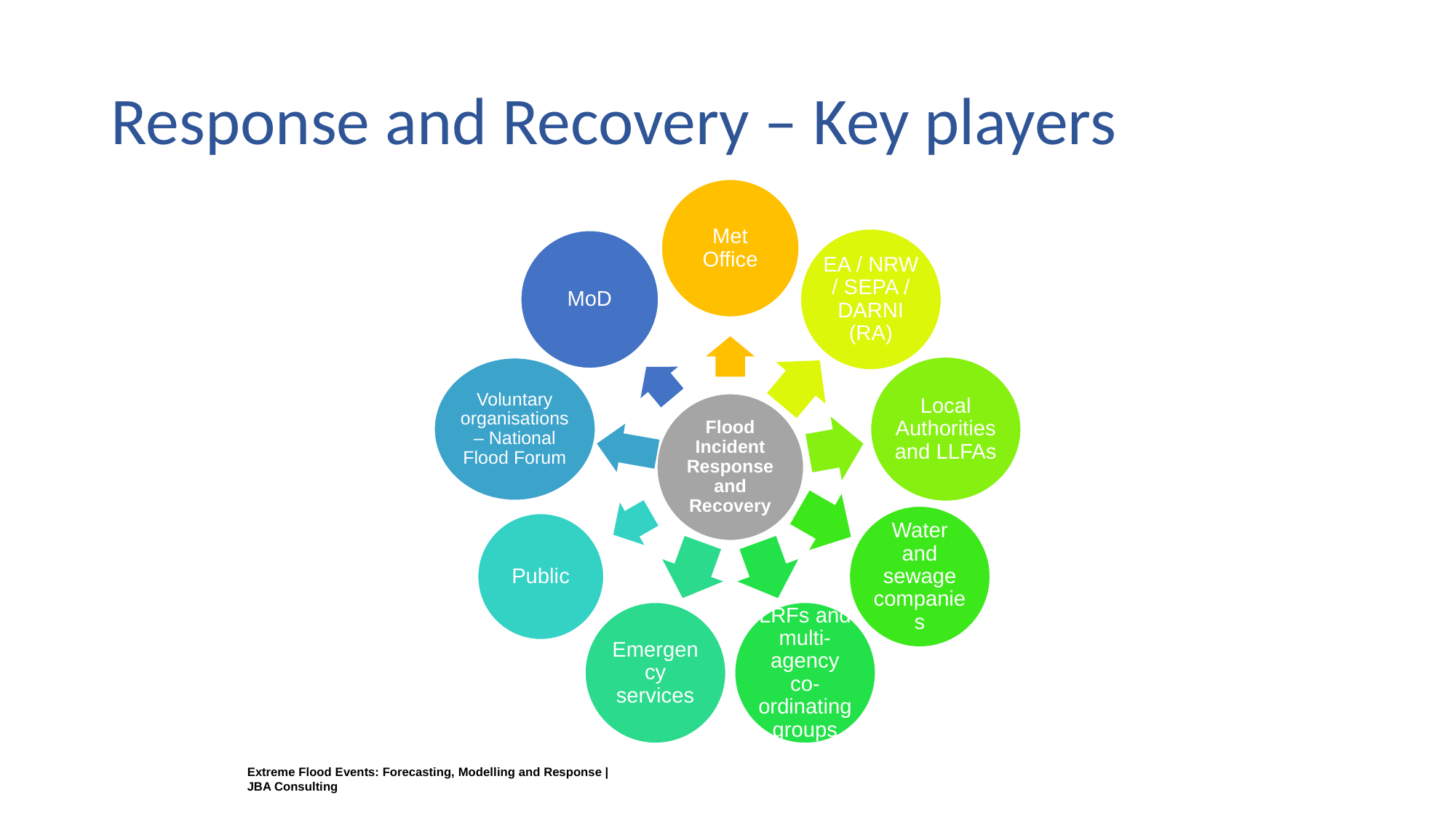

# Response and Recovery – Key players
Flood Incident Response and Recovery

Met Office

EA / NRW / SEPA / DARNI (RA)

Local Authorities and LLFAs

Water and sewage companies

LRFs and multi-agency co-ordinating groups

Emergency services

Public

Voluntary organisations – National Flood Forum

MoD
Extreme Flood Events: Forecasting, Modelling and Response | JBA Consulting